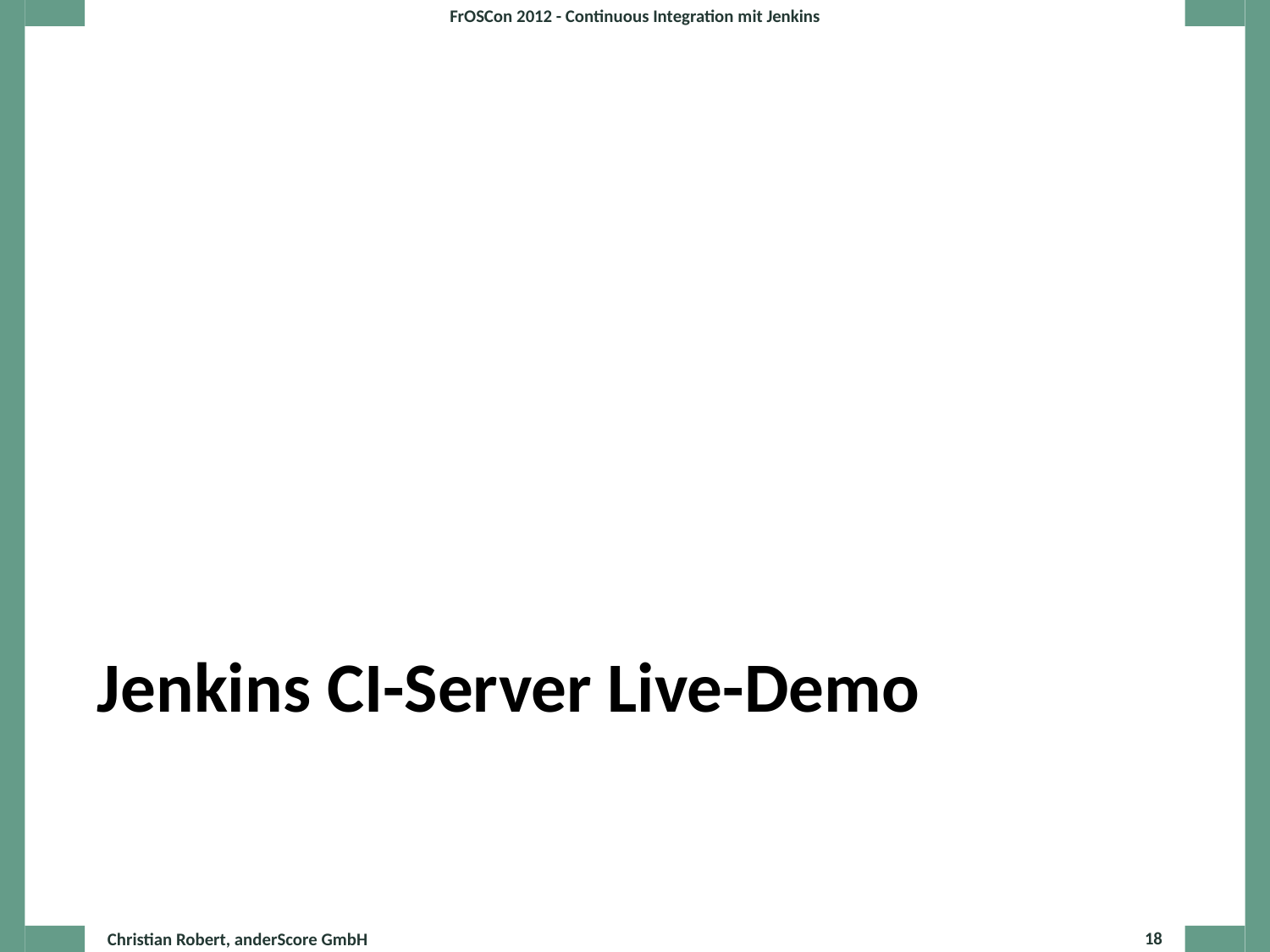

FrOSCon 2012 - Continuous Integration mit Jenkins

# Jenkins CI-Server Live-Demo
Christian Robert, anderScore GmbH
18